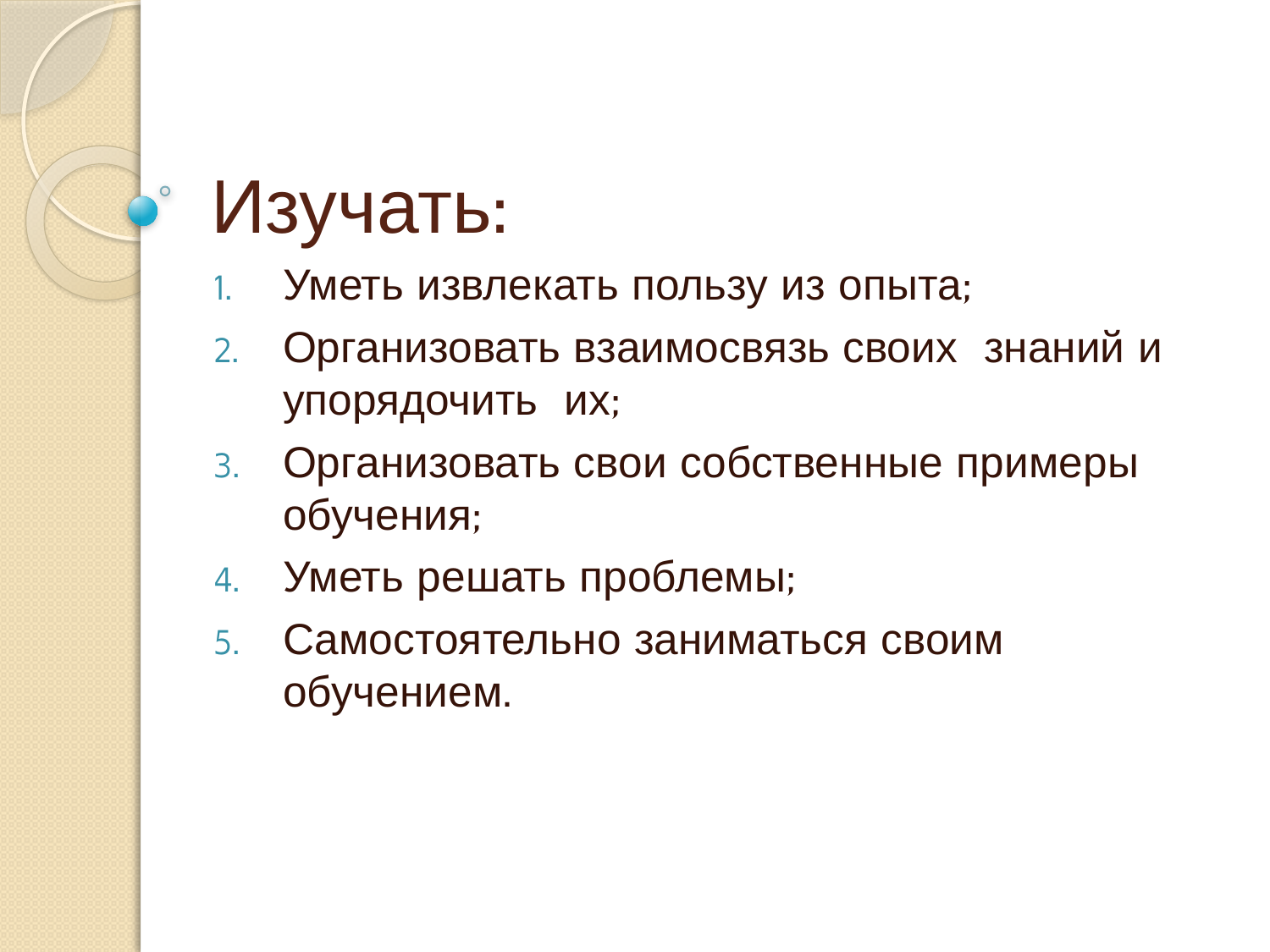

# Изучать:
Уметь извлекать пользу из опыта;
Организовать взаимосвязь своих  знаний и упорядочить  их;
Организовать свои собственные примеры обучения;
Уметь решать проблемы;
Самостоятельно заниматься своим обучением.